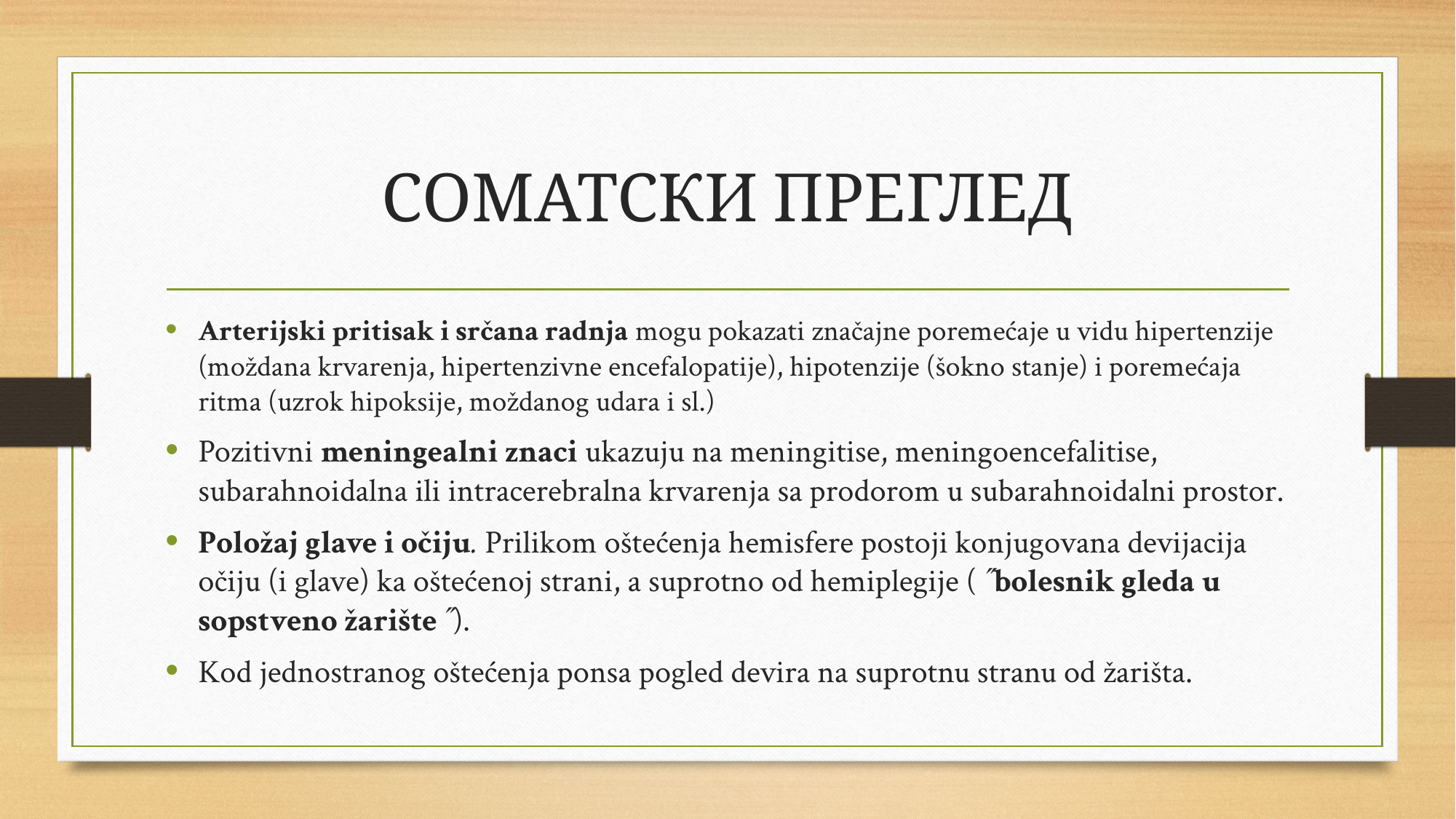

# СОМАТСКИ ПРЕГЛЕД
Arterijski pritisak i srčana radnja mogu pokazati značajne poremećaje u vidu hipertenzije (moždana krvarenja, hipertenzivne encefalopatije), hipotenzije (šokno stanje) i poremećaja ritma (uzrok hipoksije, moždanog udara i sl.)
Pozitivni meningealni znaci ukazuju na meningitise, meningoencefalitise, subarahnoidalna ili intracerebralna krvarenja sa prodorom u subarahnoidalni prostor.
Položaj glave i očiju. Prilikom oštećenja hemisfere postoji konjugovana devijacija očiju (i glave) ka oštećenoj strani, a suprotno od hemiplegije (″bolesnik gleda u sopstveno žarište″).
Kod jednostranog oštećenja ponsa pogled devira na suprotnu stranu od žarišta.